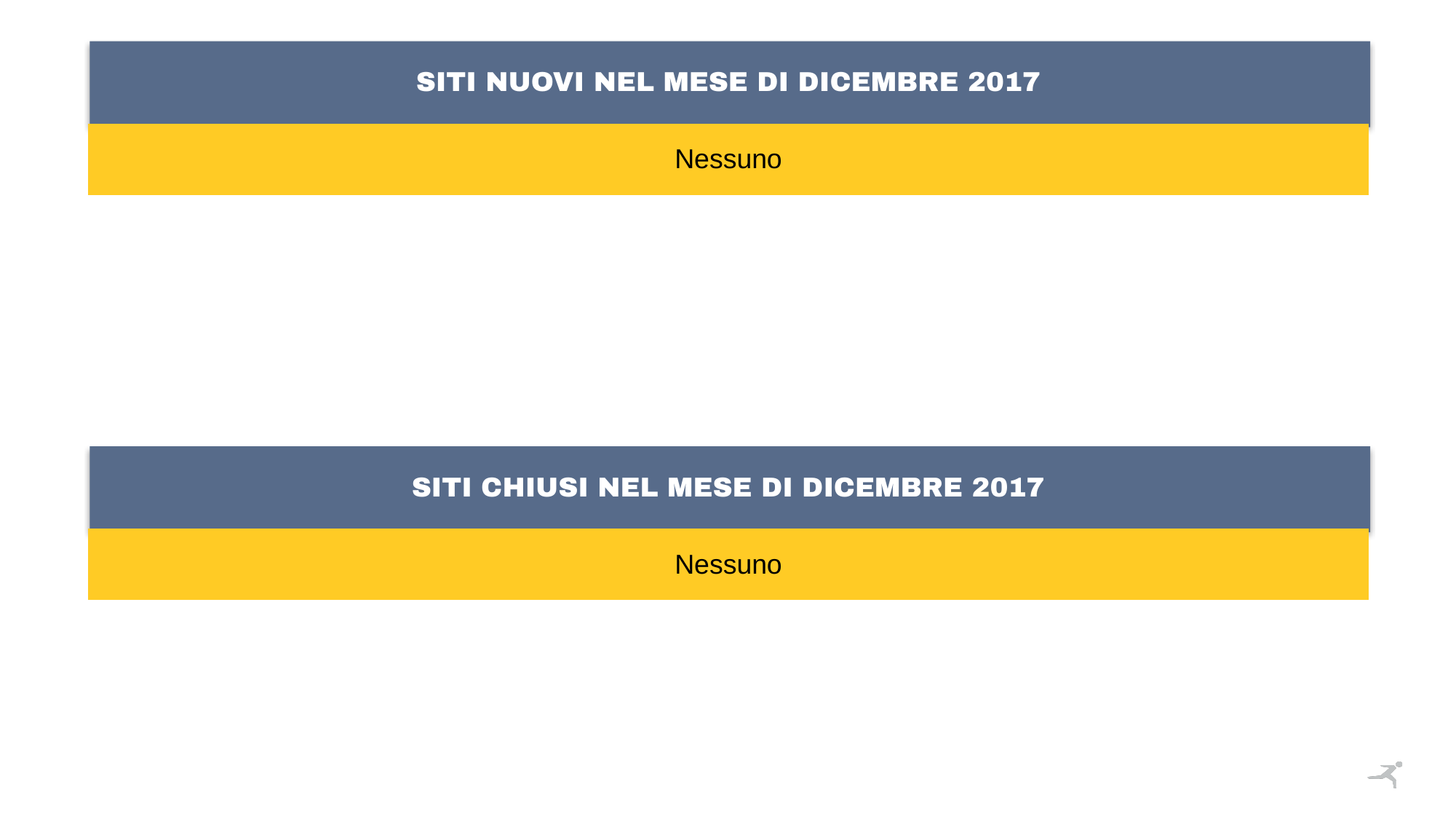

| SITI NUOVI NEL MESE DI DICEMBRE 2017 |
| --- |
| Nessuno |
|  |
|  |
| SITI CHIUSI NEL MESE DI DICEMBRE 2017 |
| --- |
| Nessuno |
|  |
|  |